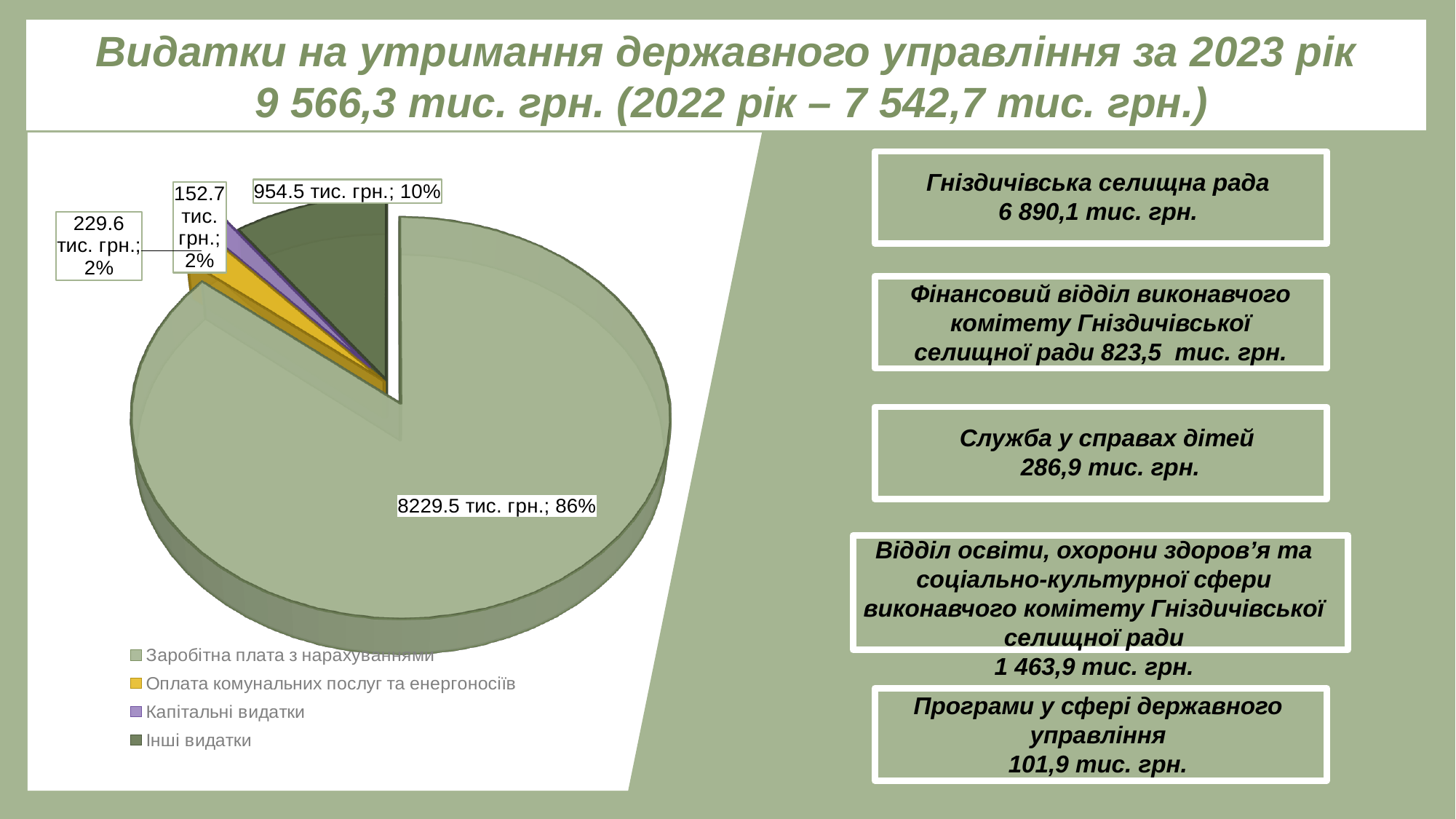

Видатки на утримання державного управління за 2023 рік
 9 566,3 тис. грн. (2022 рік – 7 542,7 тис. грн.)

[unsupported chart]

Гніздичівська селищна рада
6 890,1 тис. грн.
Фінансовий відділ виконавчого комітету Гніздичівської селищної ради 823,5  тис. грн.

Служба у справах дітей
 286,9 тис. грн.
Відділ освіти, охорони здоров’я та соціально-культурної сфери виконавчого комітету Гніздичівської селищної ради
1 463,9 тис. грн.

Програми у сфері державного управління
101,9 тис. грн.